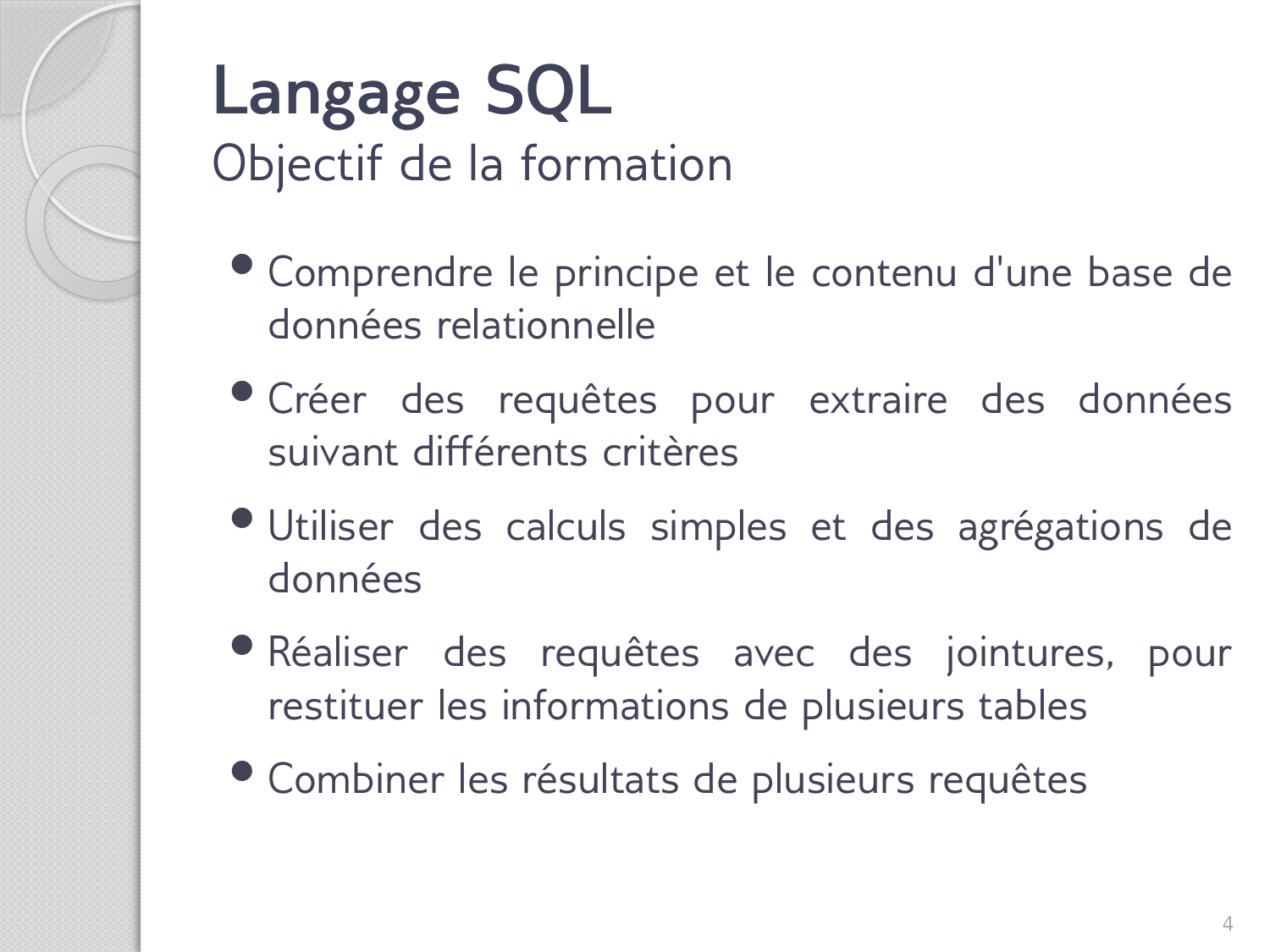

# Langage SQL Objectif de la formation
Comprendre le principe et le contenu d'une base de données relationnelle
Créer des requêtes pour extraire des données suivant différents critères
Utiliser des calculs simples et des agrégations de données
Réaliser des requêtes avec des jointures, pour restituer les informations de plusieurs tables
Combiner les résultats de plusieurs requêtes
4